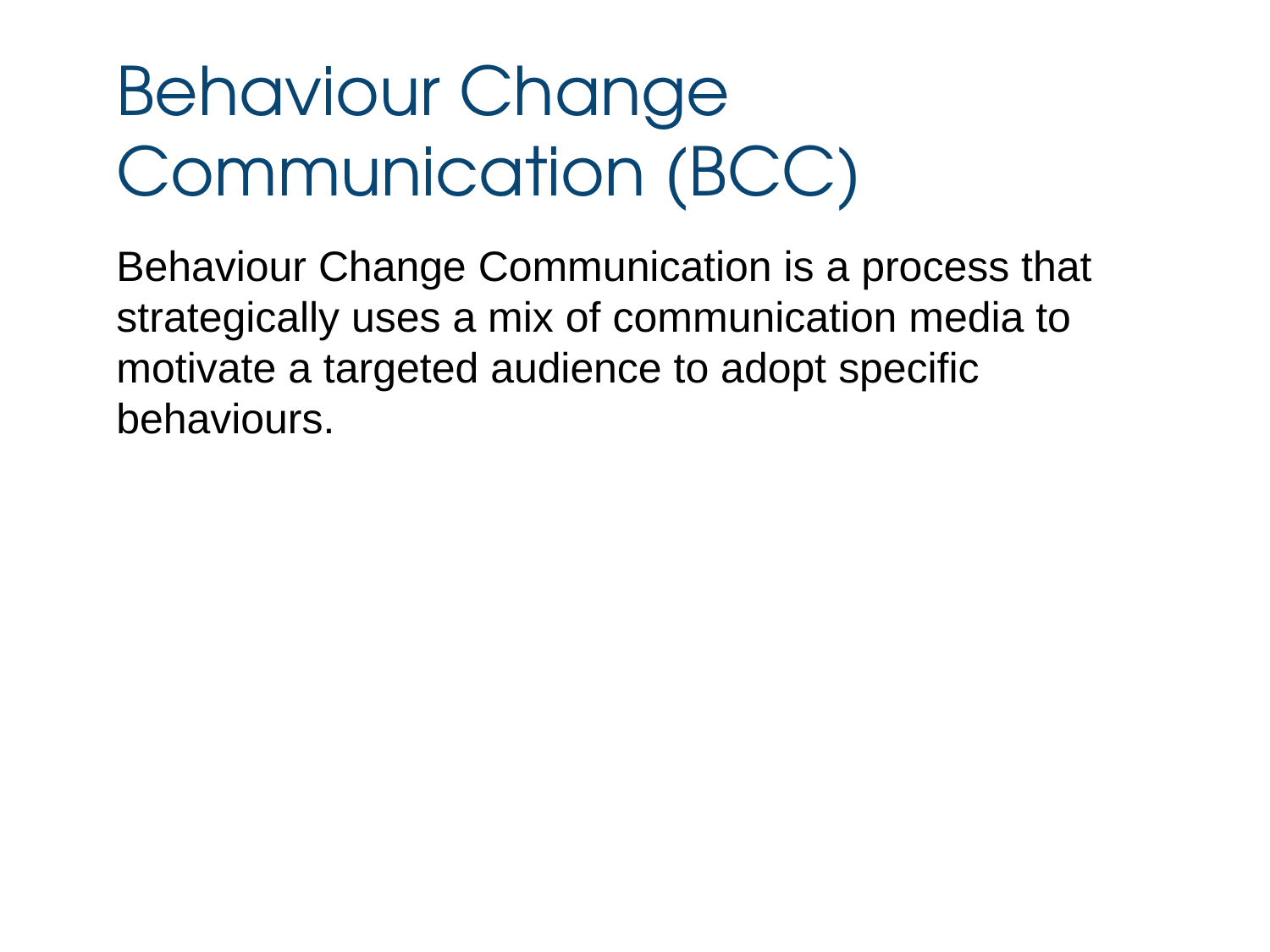

# Behaviour Change Communication (BCC)
Behaviour Change Communication is a process that strategically uses a mix of communication media to motivate a targeted audience to adopt specific behaviours.